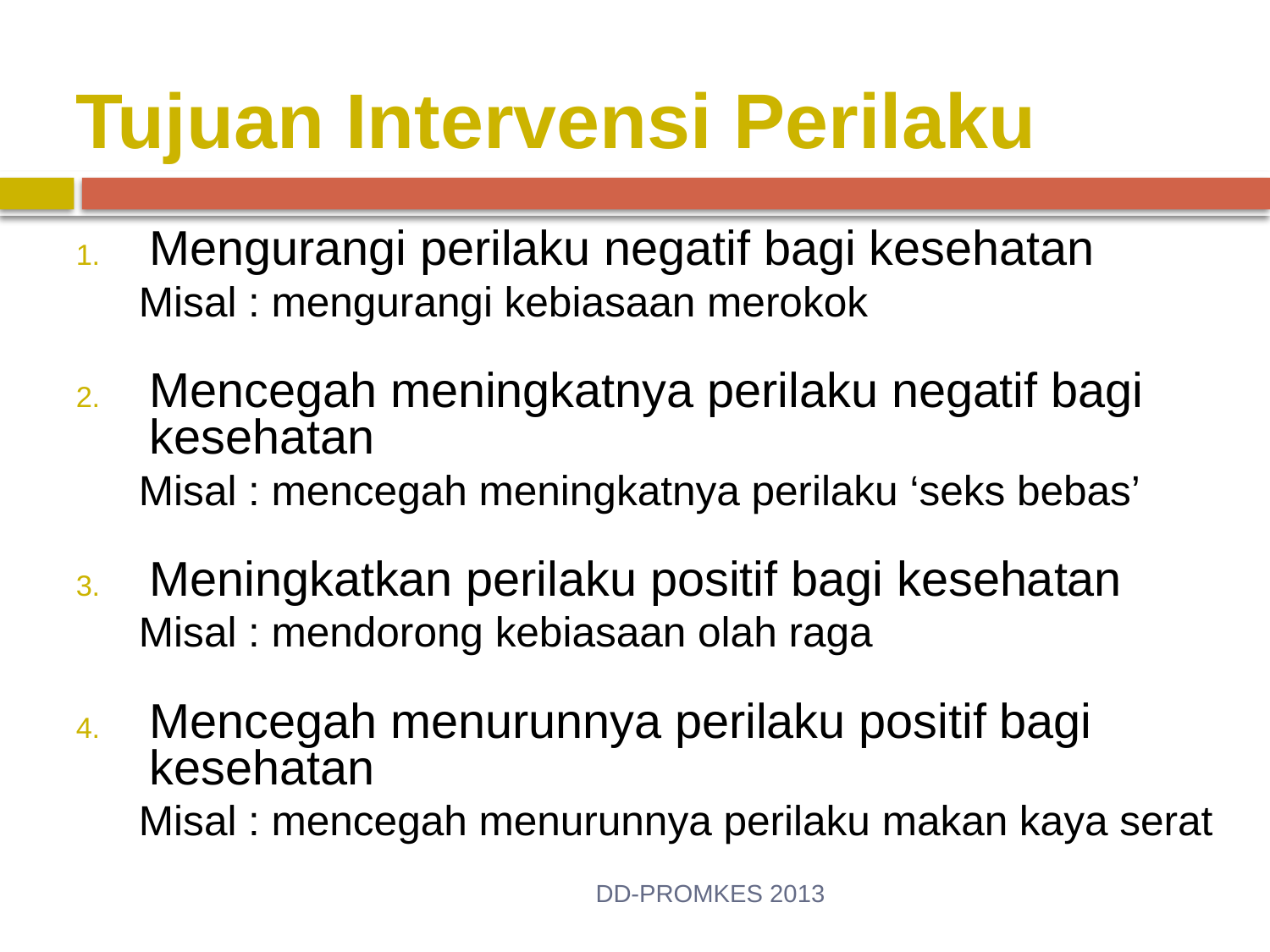

# Tujuan Intervensi Perilaku
Mengurangi perilaku negatif bagi kesehatan
Misal : mengurangi kebiasaan merokok

Mencegah meningkatnya perilaku negatif bagi kesehatan
Misal : mencegah meningkatnya perilaku ‘seks bebas’

Meningkatkan perilaku positif bagi kesehatan
Misal : mendorong kebiasaan olah raga

Mencegah menurunnya perilaku positif bagi kesehatan
Misal : mencegah menurunnya perilaku makan kaya serat
DD-PROMKES 2013